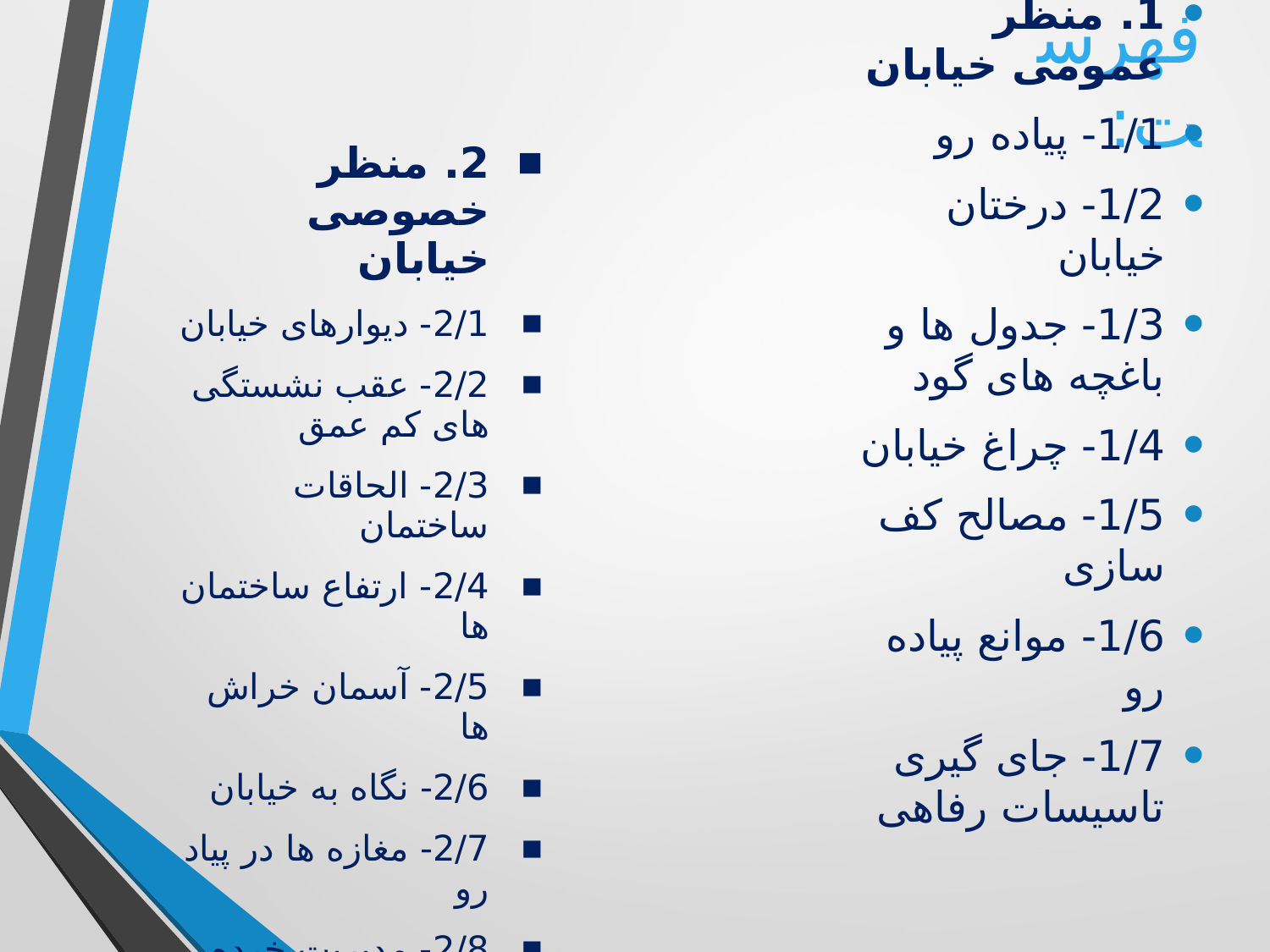

# فهرست:

1. منظر عمومی خیابان
1/1- پیاده رو
1/2- درختان خیابان
1/3- جدول ها و باغچه های گود
1/4- چراغ خیابان
1/5- مصالح کف سازی
1/6- موانع پیاده رو
1/7- جای گیری تاسیسات رفاهی
2. منظر خصوصی خیابان
2/1- دیوارهای خیابان
2/2- عقب نشستگی های کم عمق
2/3- الحاقات ساختمان
2/4- ارتفاع ساختمان ها
2/5- آسمان خراش ها
2/6- نگاه به خیابان
2/7- مغازه ها در پیاد رو
2/8- مدیریت خرده فروشی